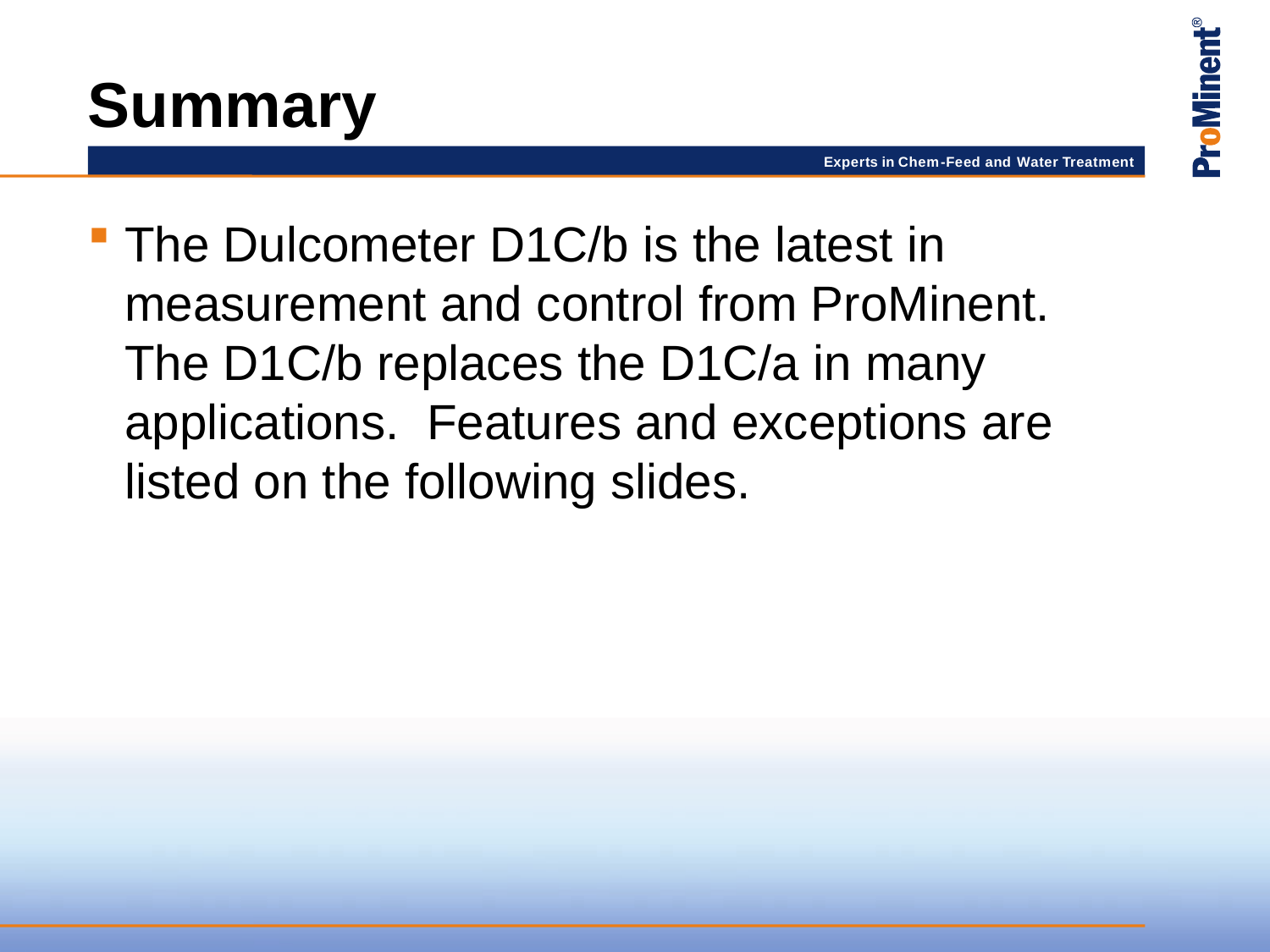

# Summary
The Dulcometer D1C/b is the latest in measurement and control from ProMinent.  The D1C/b replaces the D1C/a in many applications.  Features and exceptions are listed on the following slides.
Garth     Mike     Noel      Dave     Alex     Ken     Jim/Dan     Mike     Harry     Earl     David